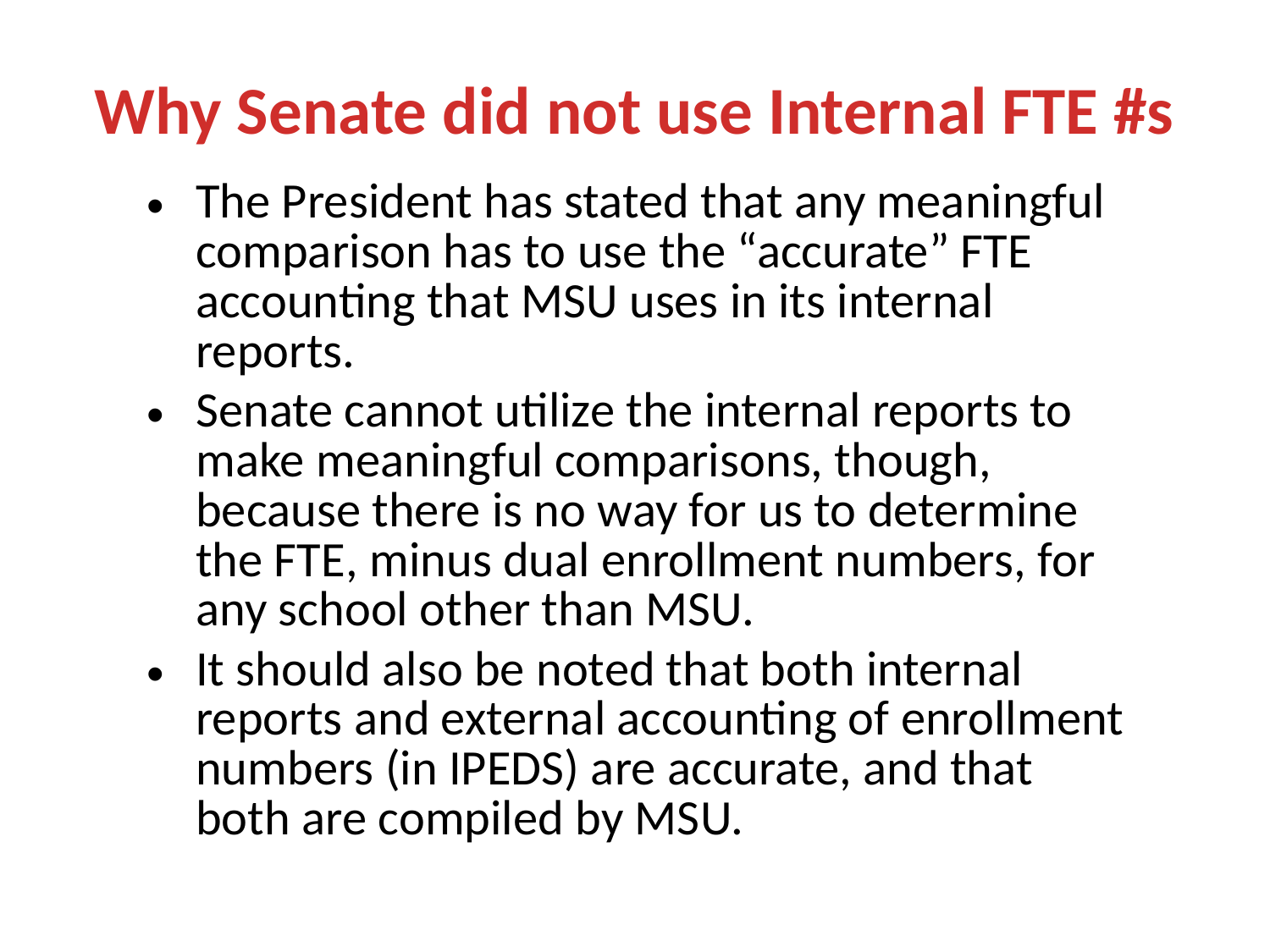

# Why Senate did not use Internal FTE #s
The President has stated that any meaningful comparison has to use the “accurate” FTE accounting that MSU uses in its internal reports.
Senate cannot utilize the internal reports to make meaningful comparisons, though, because there is no way for us to determine the FTE, minus dual enrollment numbers, for any school other than MSU.
It should also be noted that both internal reports and external accounting of enrollment numbers (in IPEDS) are accurate, and that both are compiled by MSU.